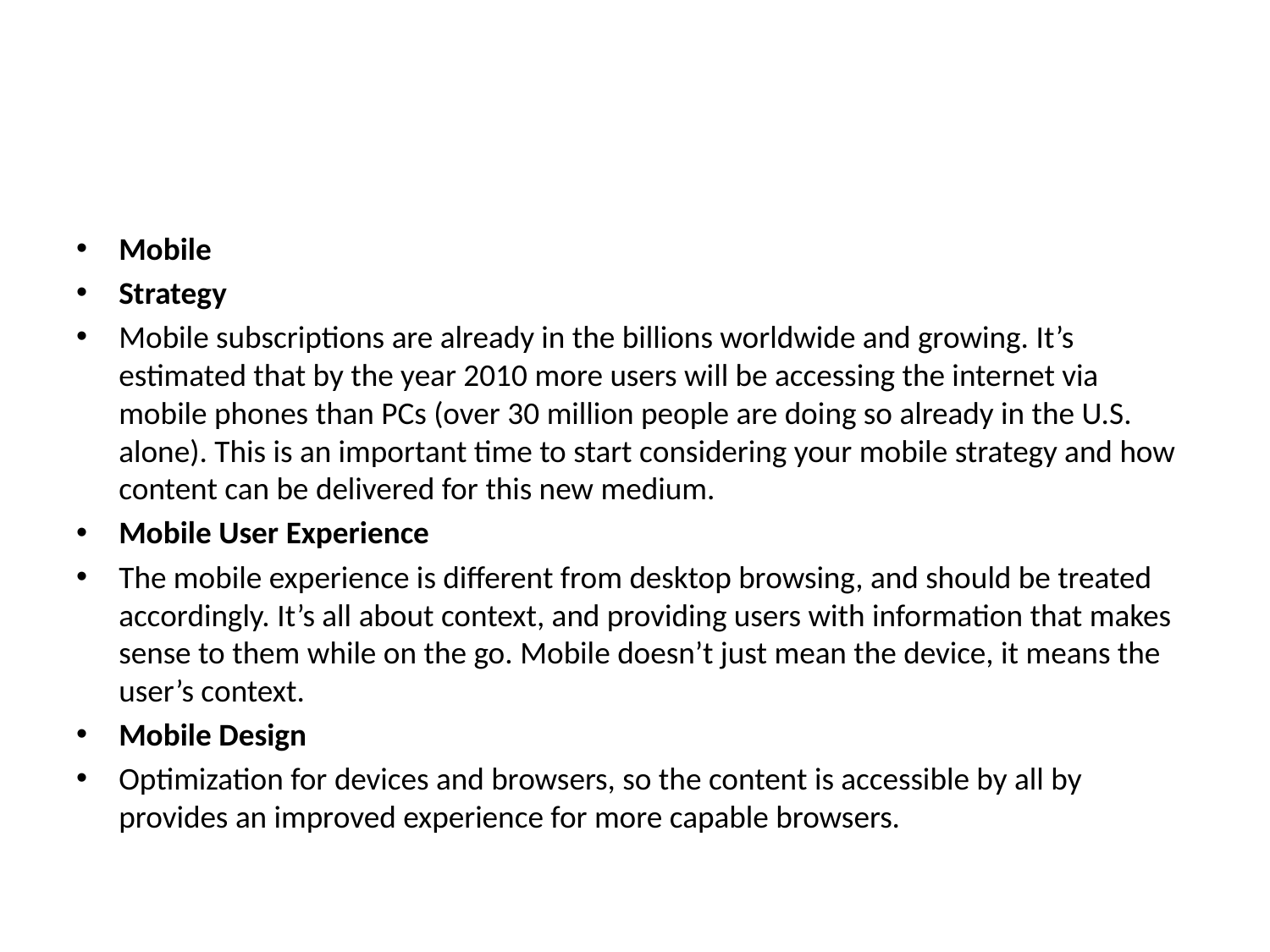

#
Mobile
Strategy
Mobile subscriptions are already in the billions worldwide and growing. It’s estimated that by the year 2010 more users will be accessing the internet via mobile phones than PCs (over 30 million people are doing so already in the U.S. alone). This is an important time to start considering your mobile strategy and how content can be delivered for this new medium.
Mobile User Experience
The mobile experience is different from desktop browsing, and should be treated accordingly. It’s all about context, and providing users with information that makes sense to them while on the go. Mobile doesn’t just mean the device, it means the user’s context.
Mobile Design
Optimization for devices and browsers, so the content is accessible by all by provides an improved experience for more capable browsers.